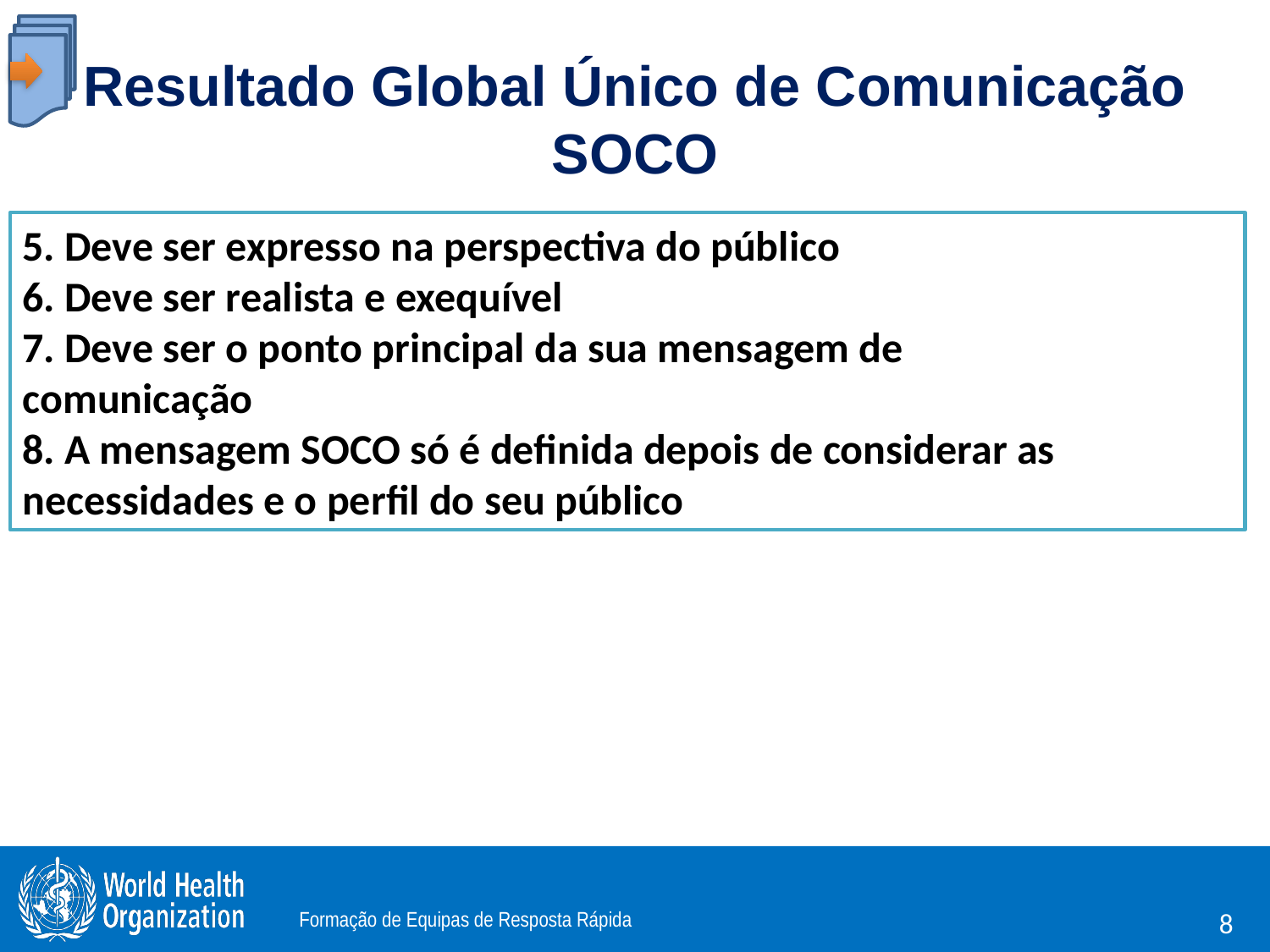

Desenvolvimento do SOCO
# Resultado Global Único de Comunicação SOCO
5. Deve ser expresso na perspectiva do público
6. Deve ser realista e exequível
7. Deve ser o ponto principal da sua mensagem de
comunicação
8. A mensagem SOCO só é definida depois de considerar as necessidades e o perfil do seu público